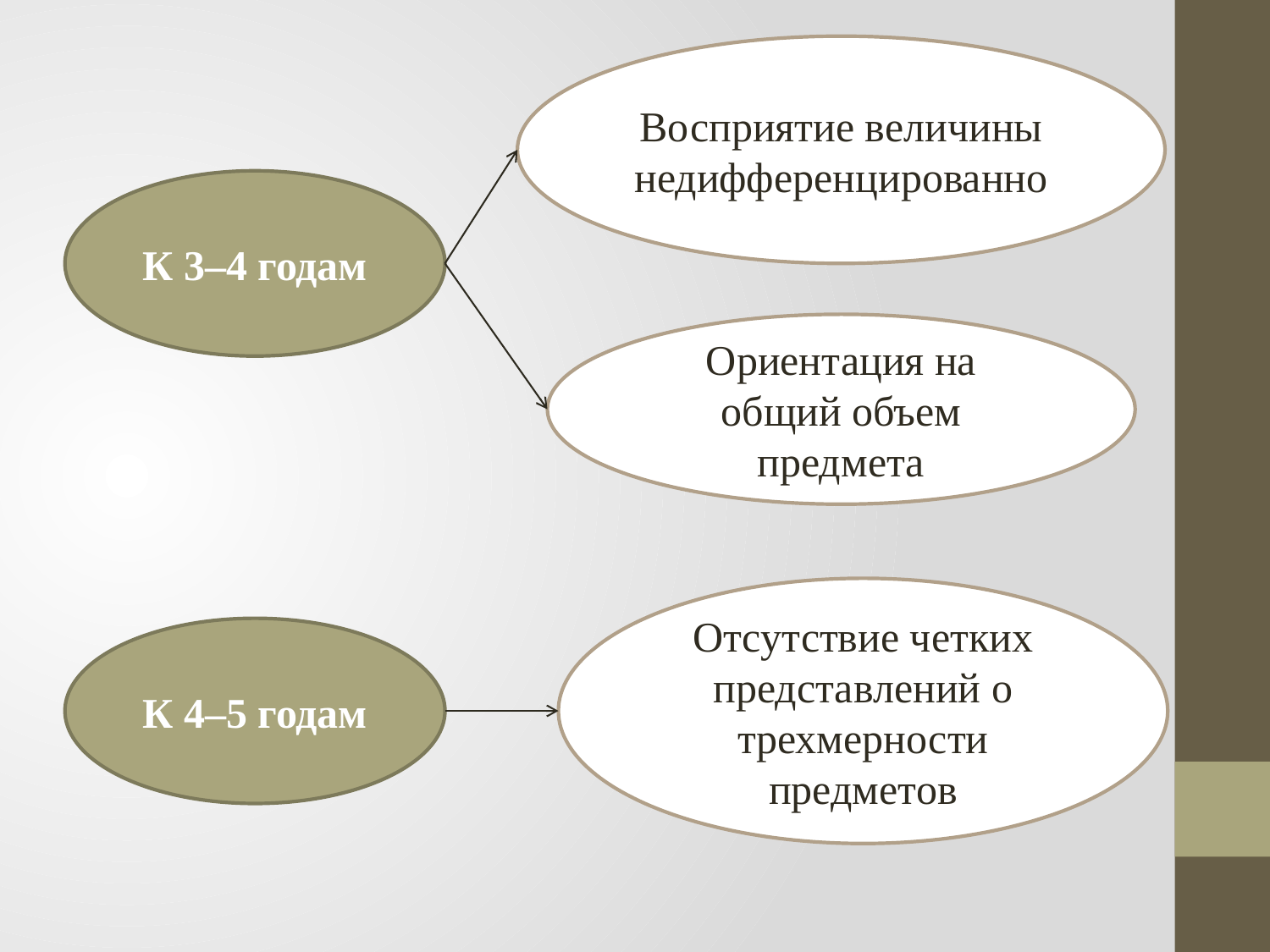

Восприятие величины недифференцированно
К 3–4 годам
Ориентация на общий объем предмета
Отсутствие четких представлений о трехмерности предметов
К 4–5 годам